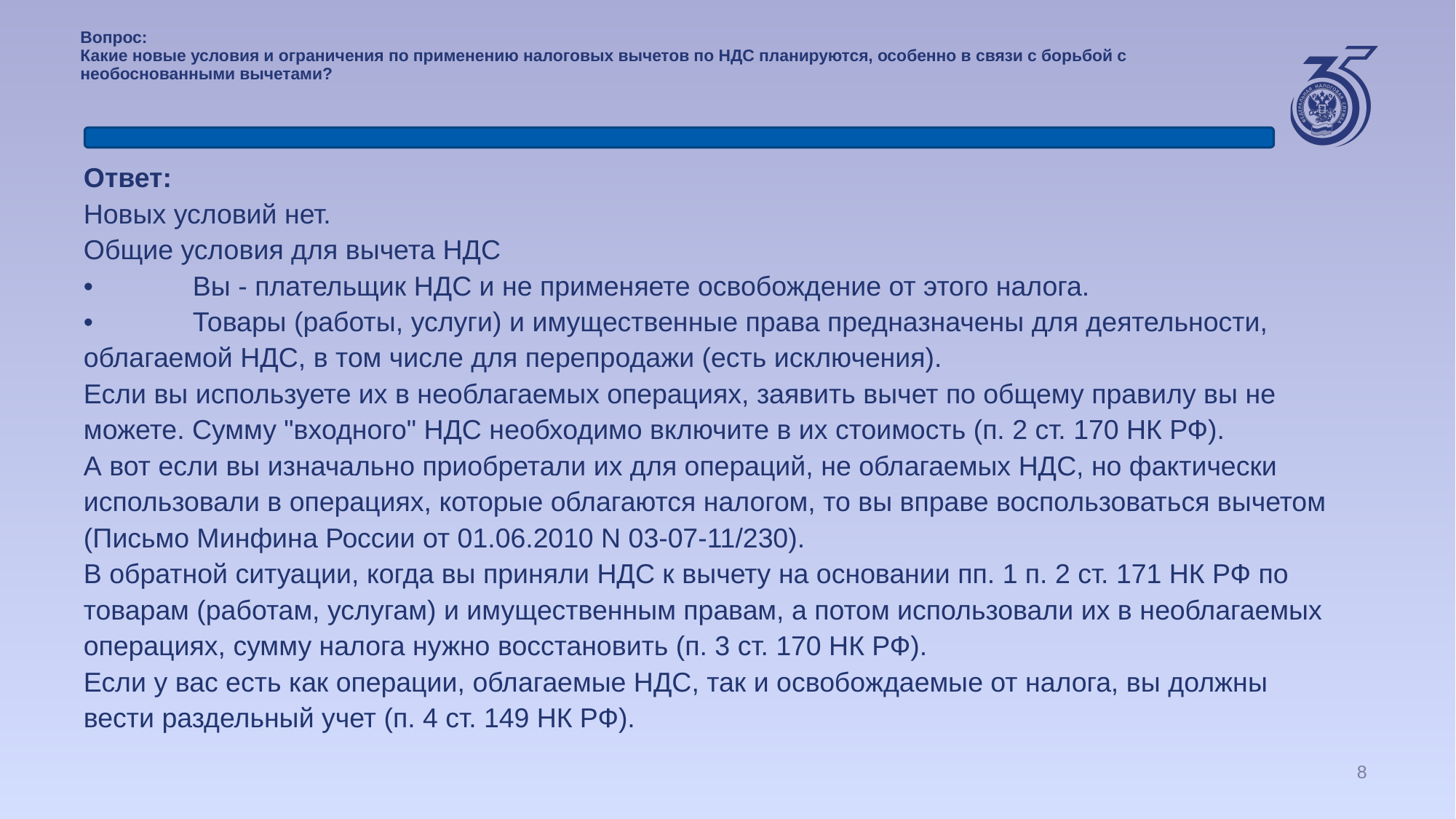

# Вопрос: Какие новые условия и ограничения по применению налоговых вычетов по НДС планируются, особенно в связи с борьбой с необоснованными вычетами?

Ответ:
Новых условий нет.
Общие условия для вычета НДС
•	Вы - плательщик НДС и не применяете освобождение от этого налога.
•	Товары (работы, услуги) и имущественные права предназначены для деятельности, облагаемой НДС, в том числе для перепродажи (есть исключения).
Если вы используете их в необлагаемых операциях, заявить вычет по общему правилу вы не можете. Сумму "входного" НДС необходимо включите в их стоимость (п. 2 ст. 170 НК РФ).
А вот если вы изначально приобретали их для операций, не облагаемых НДС, но фактически использовали в операциях, которые облагаются налогом, то вы вправе воспользоваться вычетом (Письмо Минфина России от 01.06.2010 N 03-07-11/230).
В обратной ситуации, когда вы приняли НДС к вычету на основании пп. 1 п. 2 ст. 171 НК РФ по товарам (работам, услугам) и имущественным правам, а потом использовали их в необлагаемых операциях, сумму налога нужно восстановить (п. 3 ст. 170 НК РФ).
Если у вас есть как операции, облагаемые НДС, так и освобождаемые от налога, вы должны вести раздельный учет (п. 4 ст. 149 НК РФ).

8